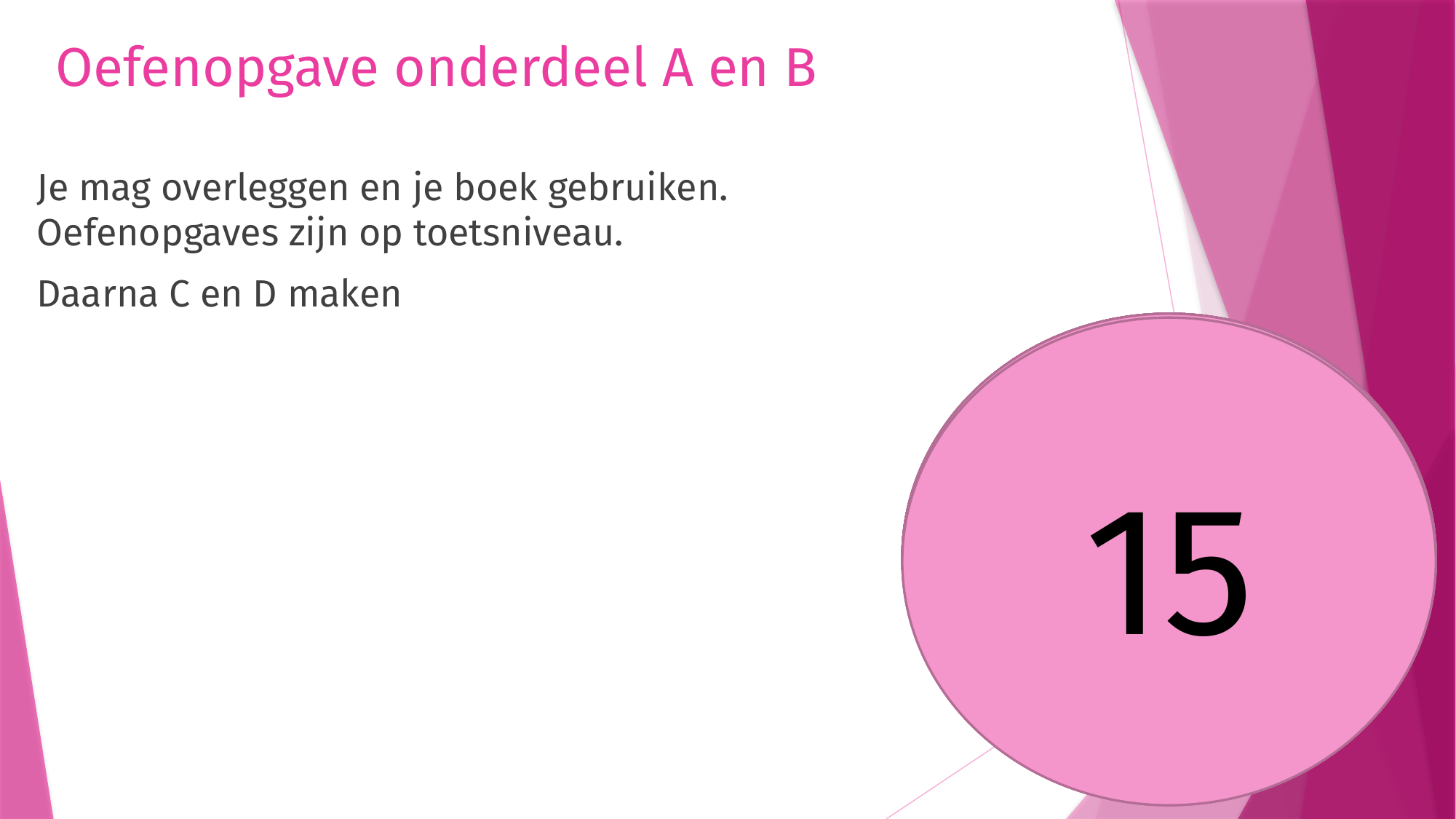

# Oefenopgave onderdeel A en B
Je mag overleggen en je boek gebruiken. Oefenopgaves zijn op toetsniveau.
Daarna C en D maken

13
9
10
8
5
6
7
4
3
1
2
12
15
14
11